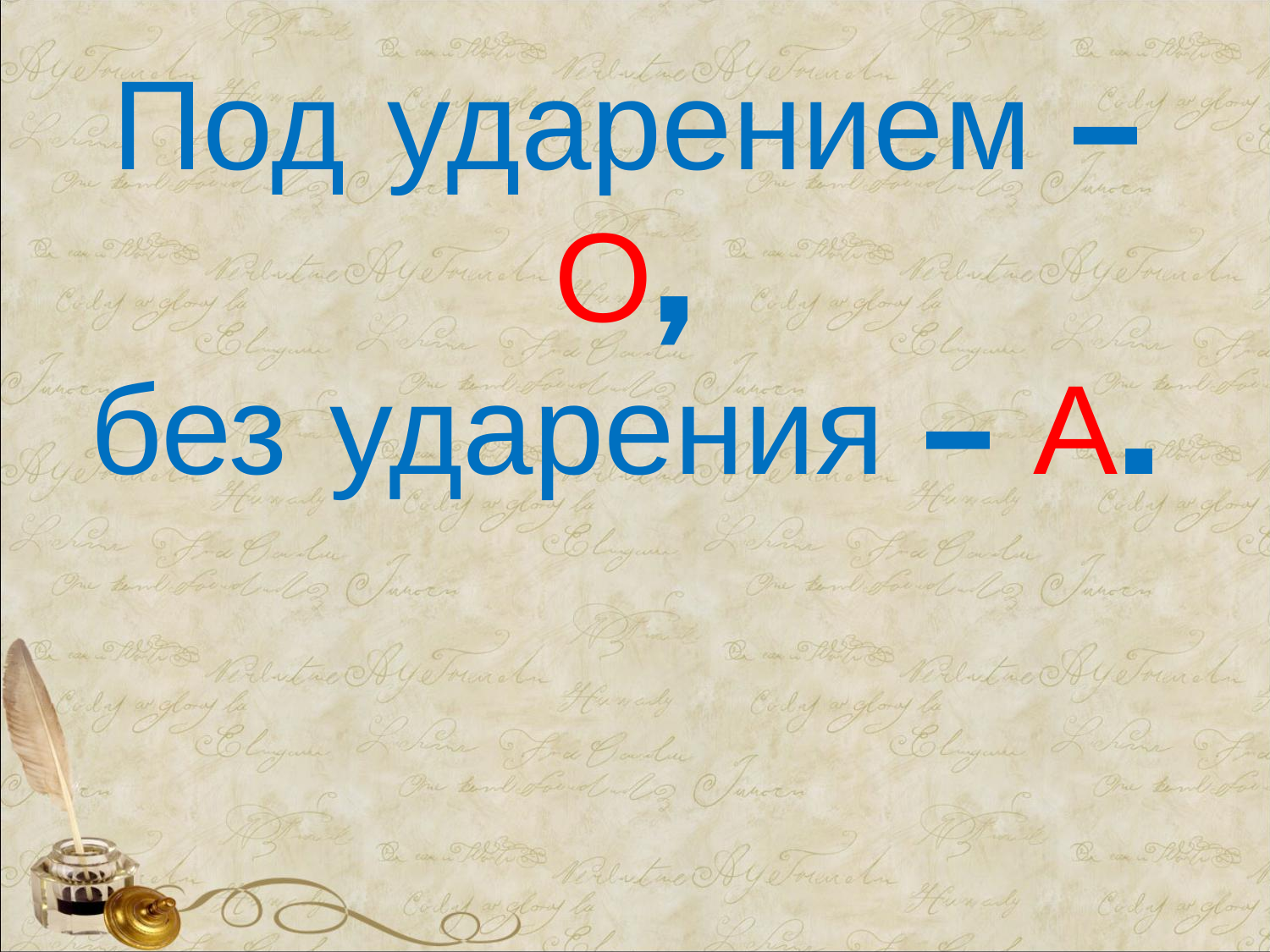

Под ударением – О,
без ударения – А.